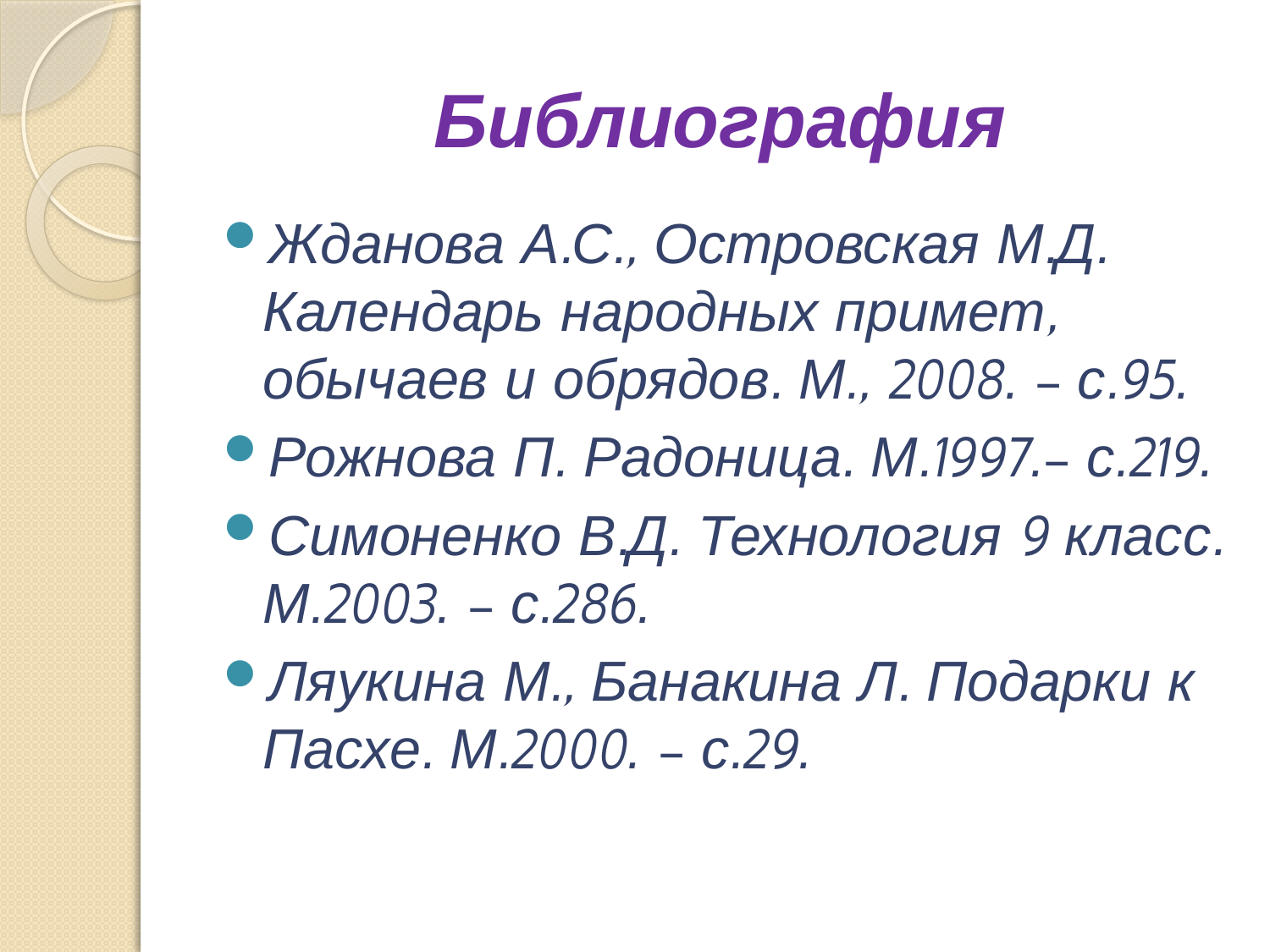

# Библиография
Жданова А.С., Островская М.Д. Календарь народных примет, обычаев и обрядов. М., 2008. – с.95.
Рожнова П. Радоница. М.1997.– с.219.
Симоненко В.Д. Технология 9 класс. М.2003. – с.286.
Ляукина М., Банакина Л. Подарки к Пасхе. М.2000. – с.29.